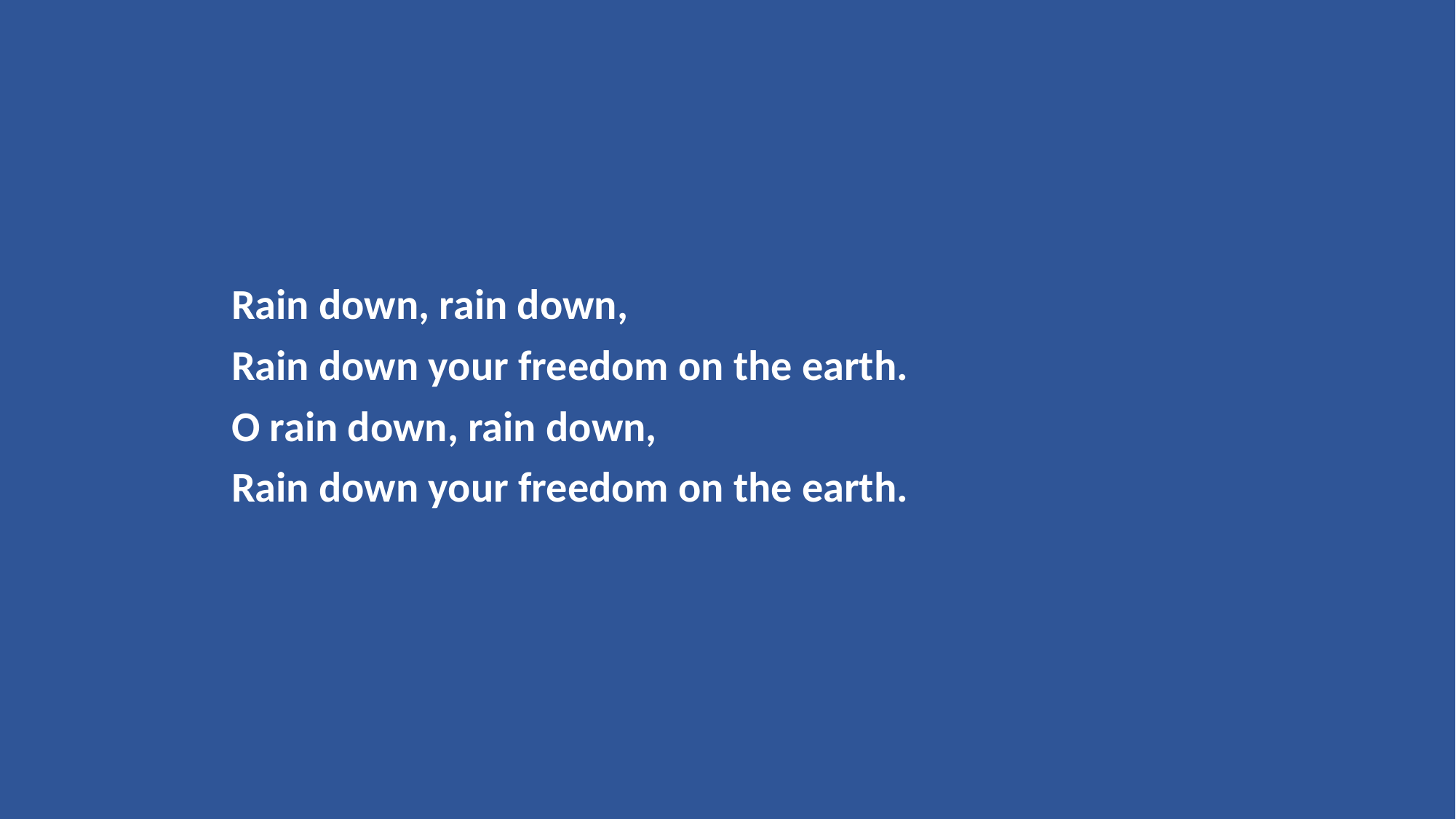

Rain down, rain down,
Rain down your freedom on the earth.
O rain down, rain down,
Rain down your freedom on the earth.